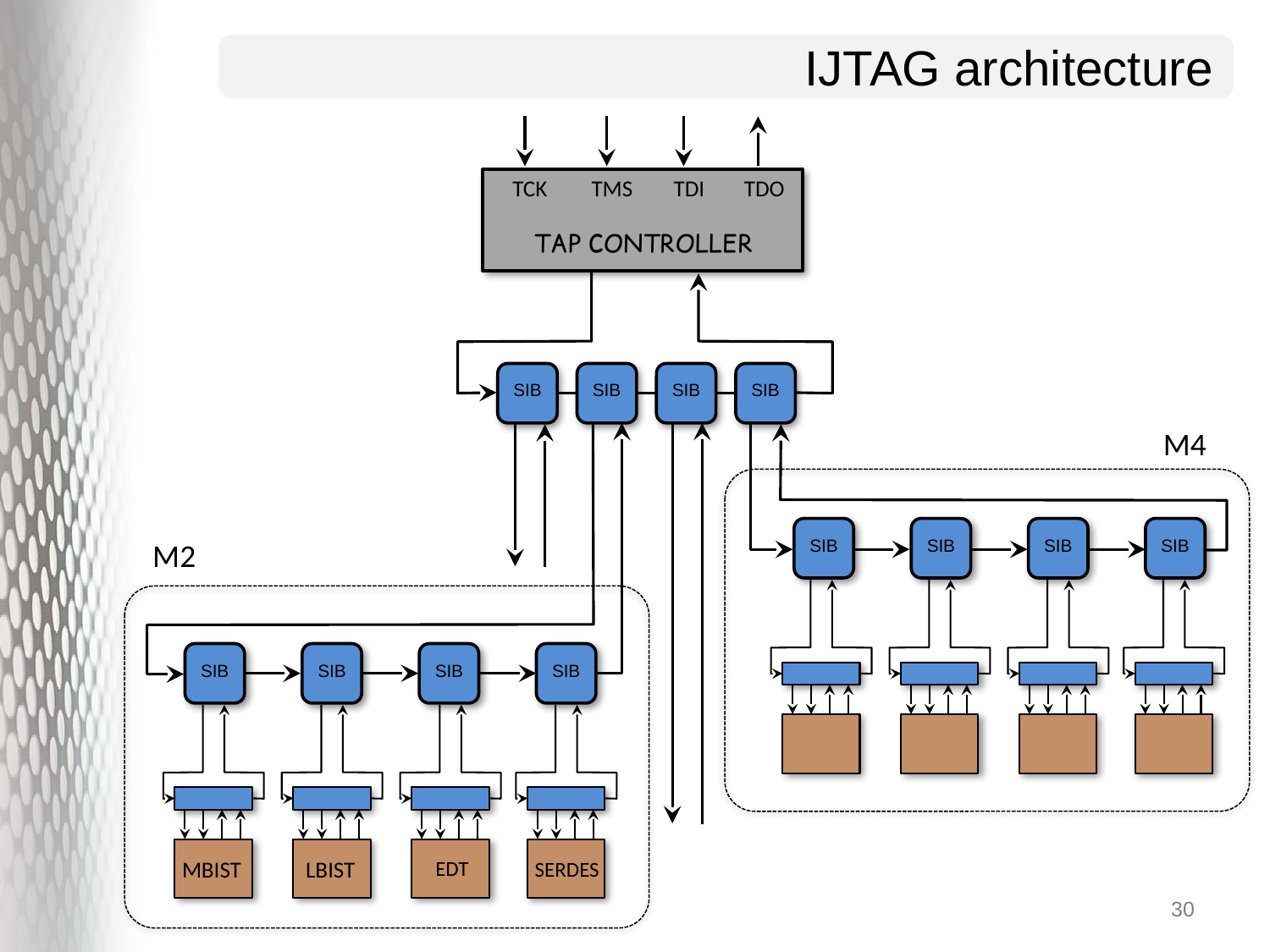

# IJTAG architecture
TCK
TMS
TDI
TDO

TAP CONTROLLER

SIB
SIB
SIB
SIB

M4

SIB
SIB
SIB
SIB

M2

SIB
SIB
SIB
SIB

MBIST

LBIST

EDT

SERDES